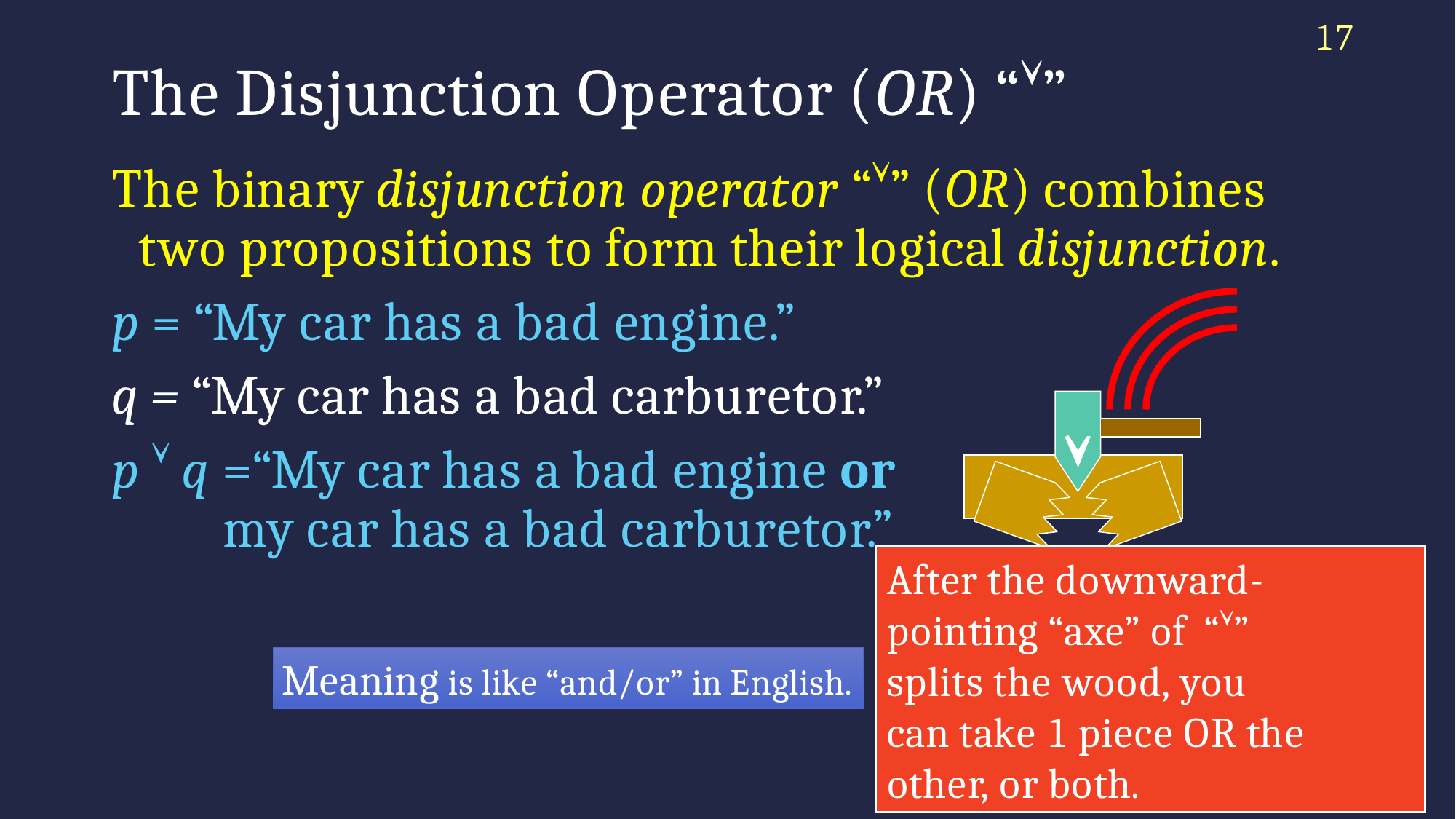

17
# The Disjunction Operator (OR) “∨”
The binary disjunction operator “∨” (OR) combines two propositions to form their logical disjunction.
p = “My car has a bad engine.”
q = “My car has a bad carburetor.”
p ∨ q =“My car has a bad engine or
       my car has a bad carburetor.”

∨

After the downward-pointing “axe” of  “∨”
splits the wood, you
can take 1 piece OR the other, or both.
Meaning is like “and/or” in English.